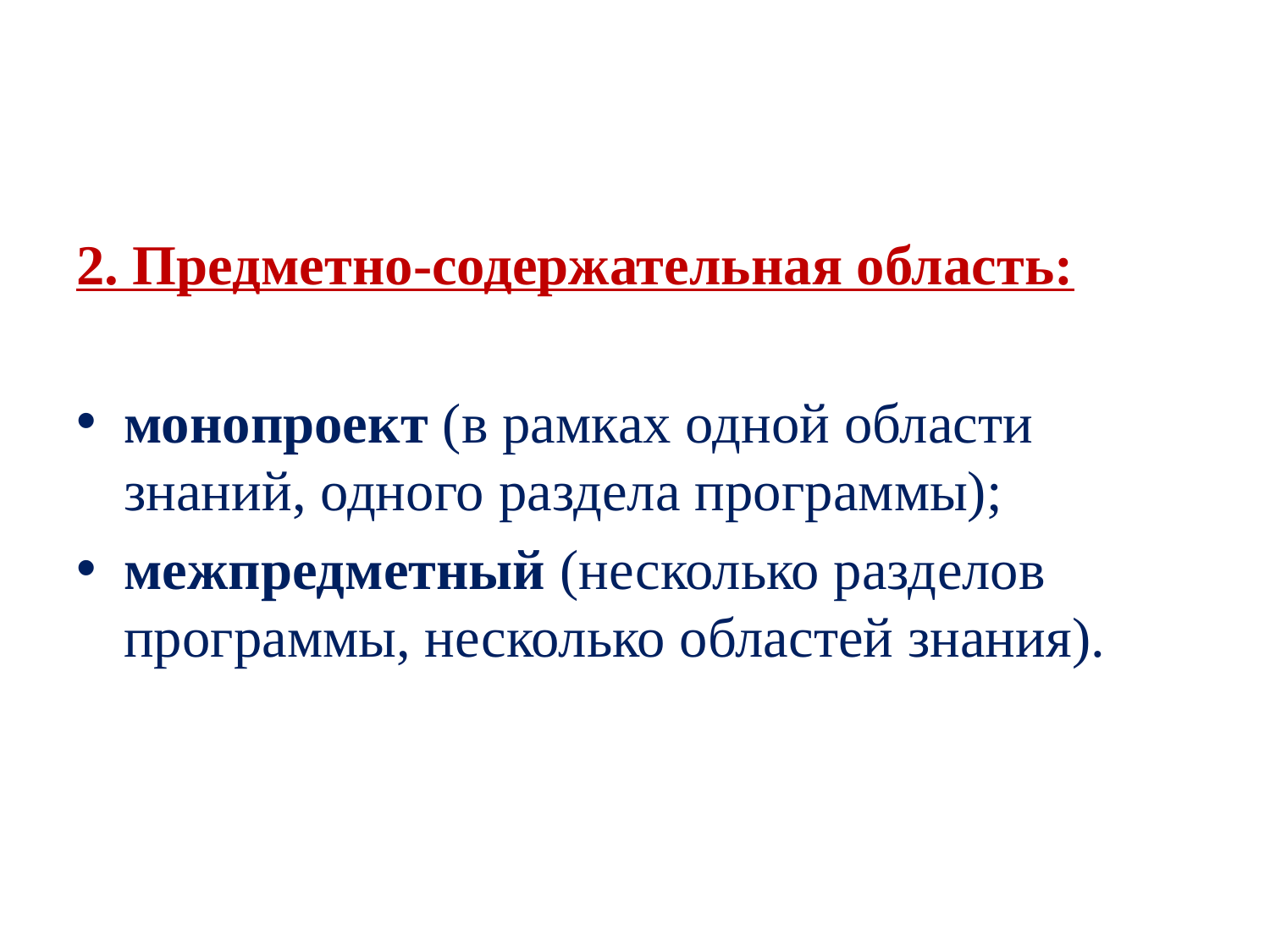

2. Предметно-содержательная область:

монопроект (в рамках одной области знаний, одного раздела программы);
межпредметный (несколько разделов программы, несколько областей знания).